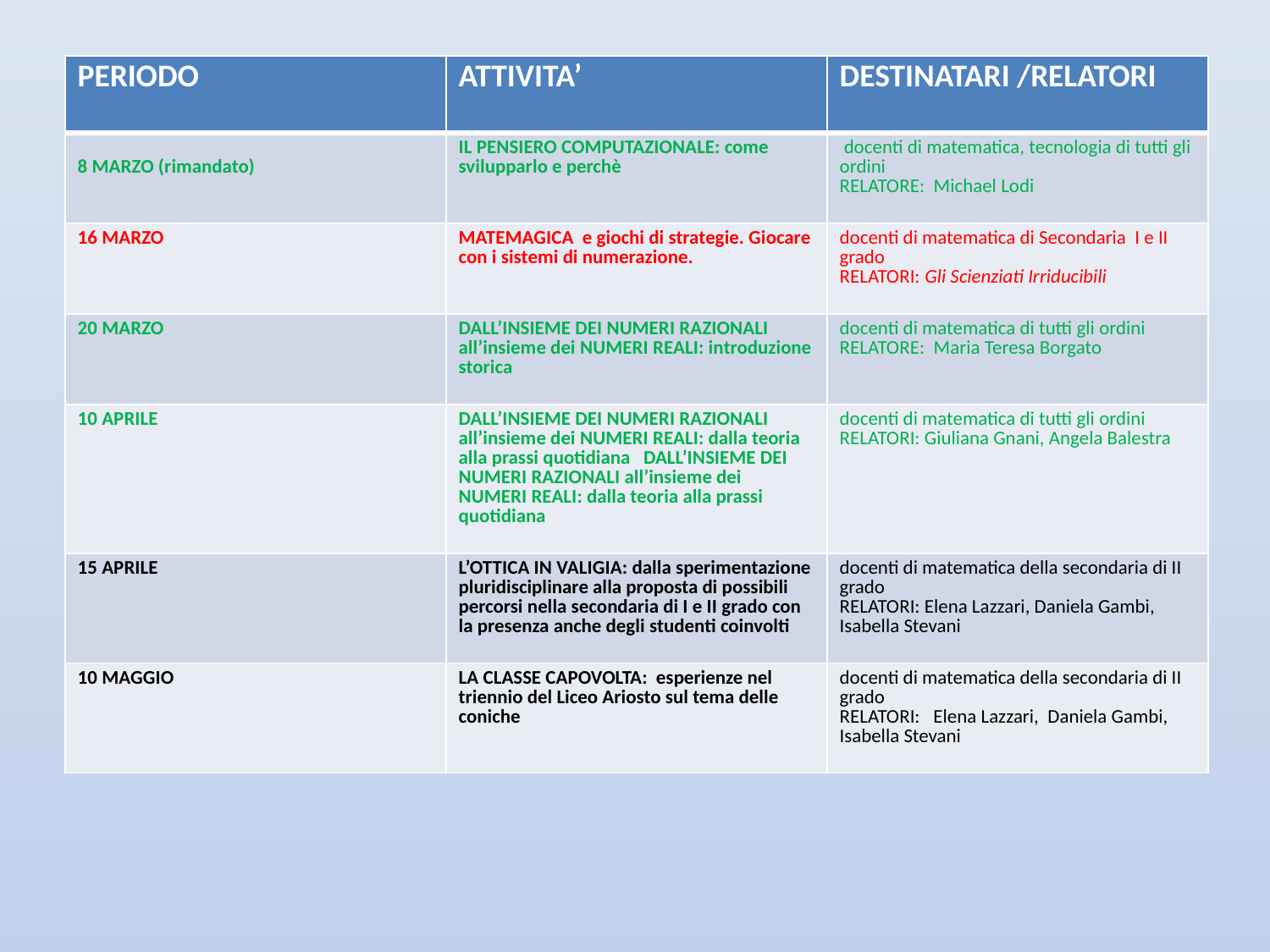

| PERIODO | ATTIVITA’ | DESTINATARI /RELATORI |
| --- | --- | --- |
| 8 MARZO (rimandato) | IL PENSIERO COMPUTAZIONALE: come svilupparlo e perchè | docenti di matematica, tecnologia di tutti gli ordini RELATORE: Michael Lodi |
| 16 MARZO | MATEMAGICA e giochi di strategie. Giocare con i sistemi di numerazione. | docenti di matematica di Secondaria I e II grado RELATORI: Gli Scienziati Irriducibili |
| 20 MARZO | DALL’INSIEME DEI NUMERI RAZIONALI all’insieme dei numeri Reali: introduzione storica | docenti di matematica di tutti gli ordini RELATORE: Maria Teresa Borgato |
| 10 APRILE | DALL’INSIEME DEI NUMERI RAZIONALI all’insieme dei numeri Reali: dalla teoria alla prassi quotidiana DALL’INSIEME DEI NUMERI RAZIONALI all’insieme dei numeri Reali: dalla teoria alla prassi quotidiana | docenti di matematica di tutti gli ordini RELATORI: Giuliana Gnani, Angela Balestra |
| 15 APRILE | L’ottica in valigia: dalla sperimentazione pluridisciplinare alla proposta di possibili percorsi nella secondaria di I e II grado con la presenza anche degli studenti coinvolti | docenti di matematica della secondaria di II grado RELATORI: Elena Lazzari, Daniela Gambi, Isabella Stevani |
| 10 MAGGIO | LA CLASSE CAPOVOLTA: esperienze nel triennio del Liceo Ariosto sul tema delle coniche | docenti di matematica della secondaria di II grado RELATORI: Elena Lazzari, Daniela Gambi, Isabella Stevani |